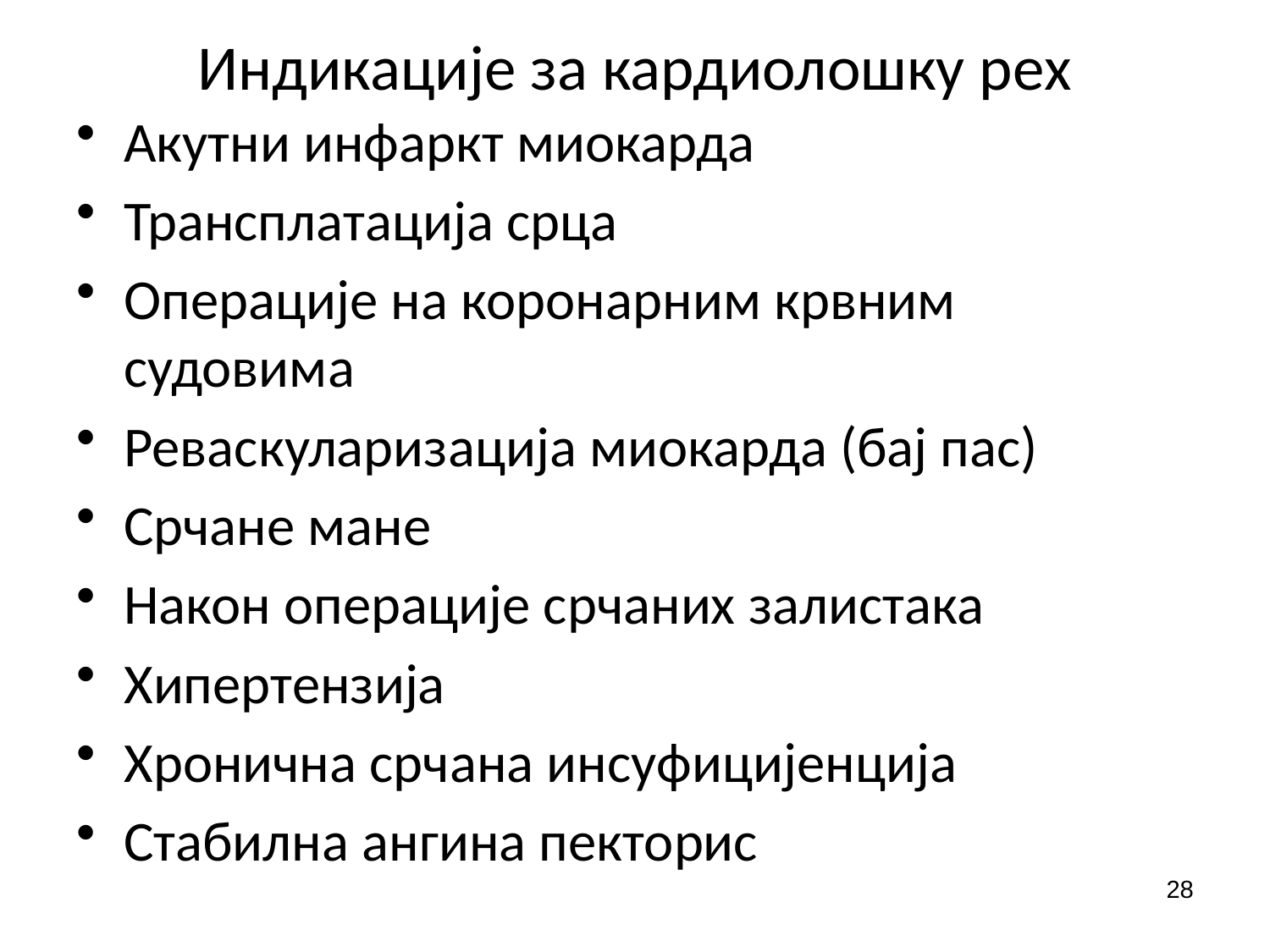

# Индикације за кардиолошку рех
Акутни инфаркт миокарда
Трансплатација срца
Операције на коронарним крвним судовима
Реваскуларизација миокарда (бај пас)
Срчане мане
Након операције срчаних залистака
Хипертензија
Хронична срчана инсуфицијенција
Стабилна ангина пекторис

28